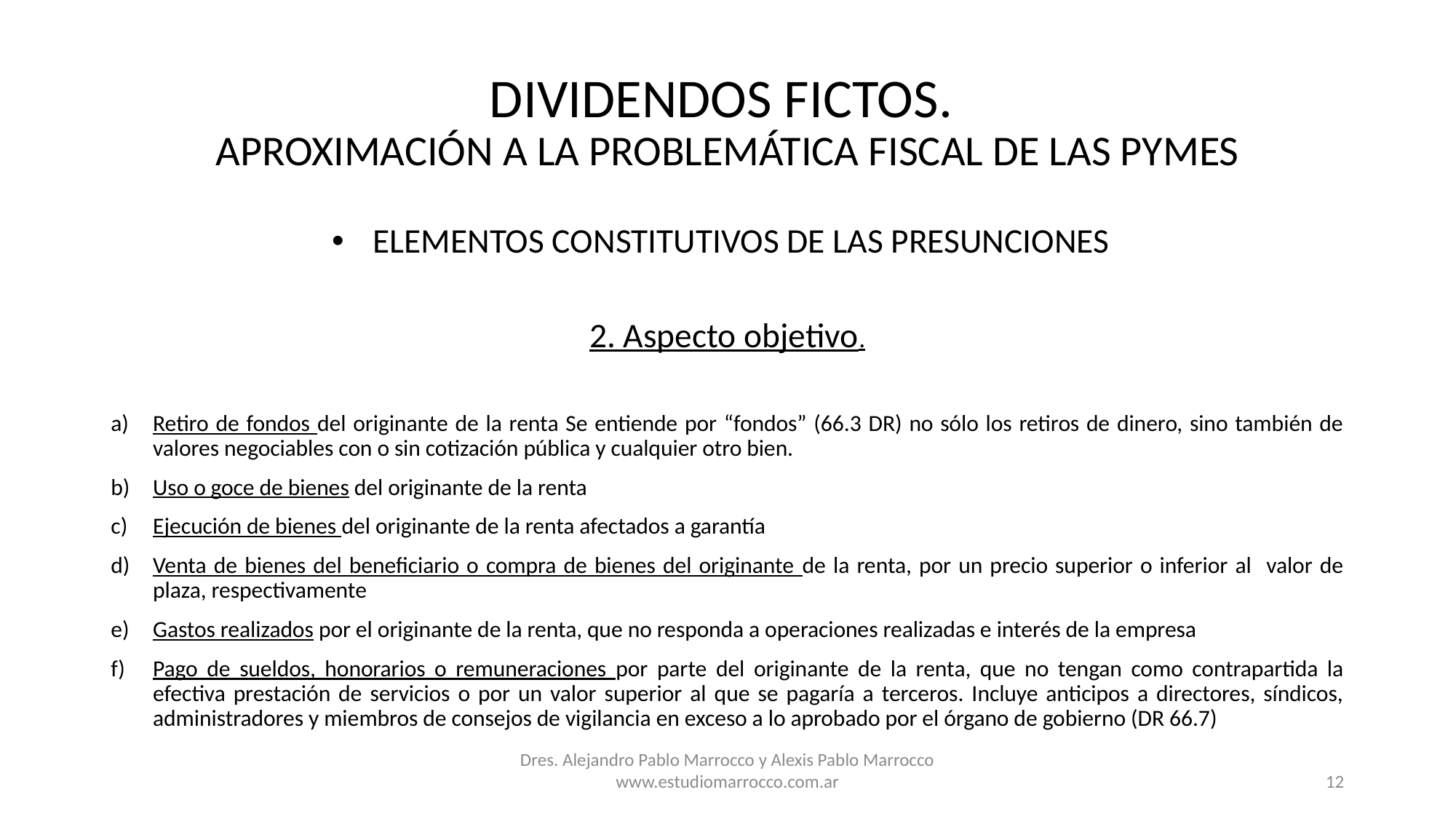

# DIVIDENDOS FICTOS. APROXIMACIÓN A LA PROBLEMÁTICA FISCAL DE LAS PYMES
ELEMENTOS CONSTITUTIVOS DE LAS PRESUNCIONES

2. Aspecto objetivo.

Retiro de fondos del originante de la renta Se entiende por “fondos” (66.3 DR) no sólo los retiros de dinero, sino también de valores negociables con o sin cotización pública y cualquier otro bien.
Uso o goce de bienes del originante de la renta
Ejecución de bienes del originante de la renta afectados a garantía
Venta de bienes del beneficiario o compra de bienes del originante de la renta, por un precio superior o inferior al  valor de plaza, respectivamente
Gastos realizados por el originante de la renta, que no responda a operaciones realizadas e interés de la empresa
Pago de sueldos, honorarios o remuneraciones por parte del originante de la renta, que no tengan como contrapartida la efectiva prestación de servicios o por un valor superior al que se pagaría a terceros. Incluye anticipos a directores, síndicos, administradores y miembros de consejos de vigilancia en exceso a lo aprobado por el órgano de gobierno (DR 66.7)

Dres. Alejandro Pablo Marrocco y Alexis Pablo Marrocco
www.estudiomarrocco.com.ar

12